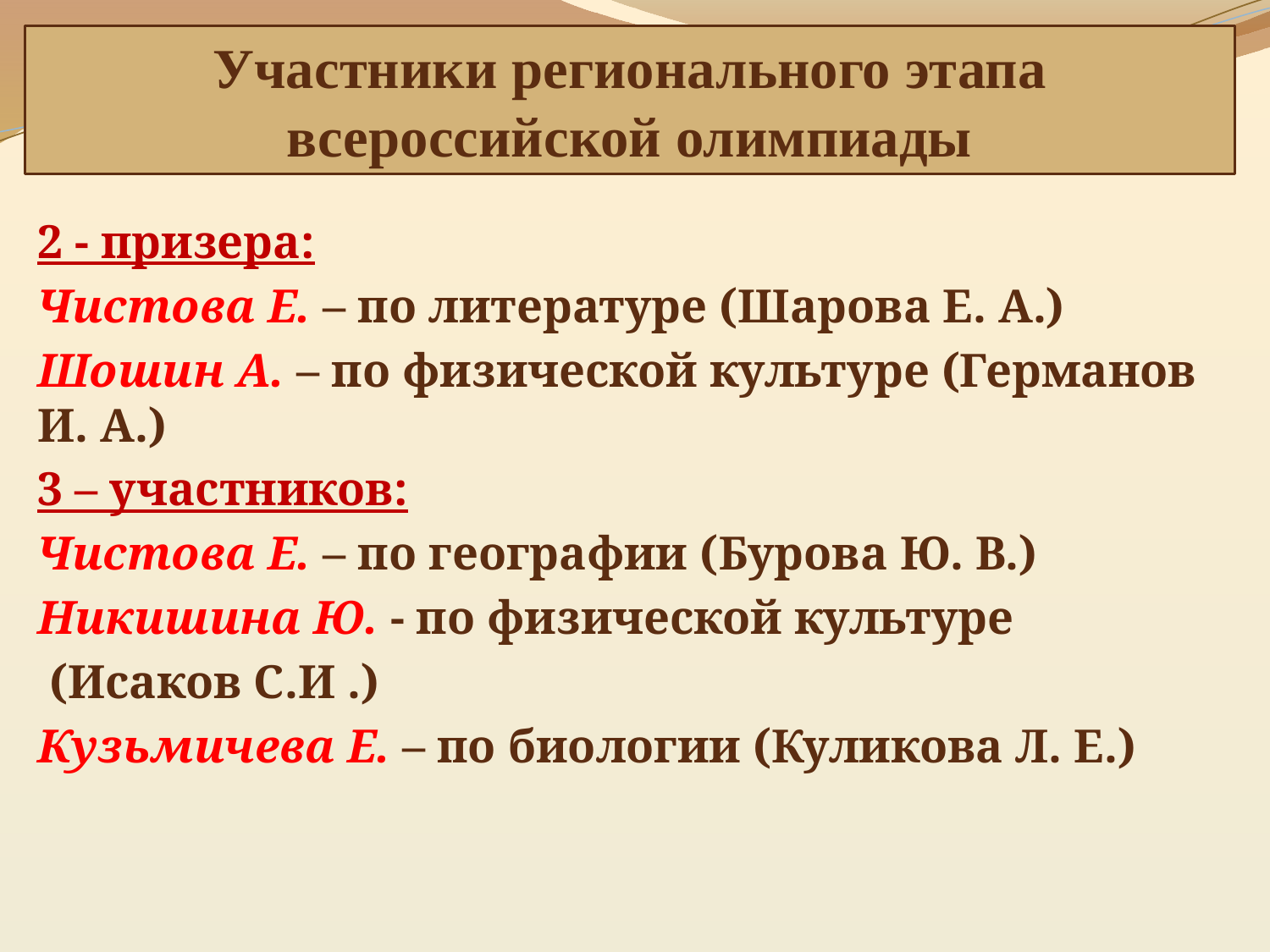

Участники регионального этапа всероссийской олимпиады
2 - призера:
Чистова Е. – по литературе (Шарова Е. А.)
Шошин А. – по физической культуре (Германов И. А.)
3 – участников:
Чистова Е. – по географии (Бурова Ю. В.)
Никишина Ю. - по физической культуре
 (Исаков С.И .)
Кузьмичева Е. – по биологии (Куликова Л. Е.)